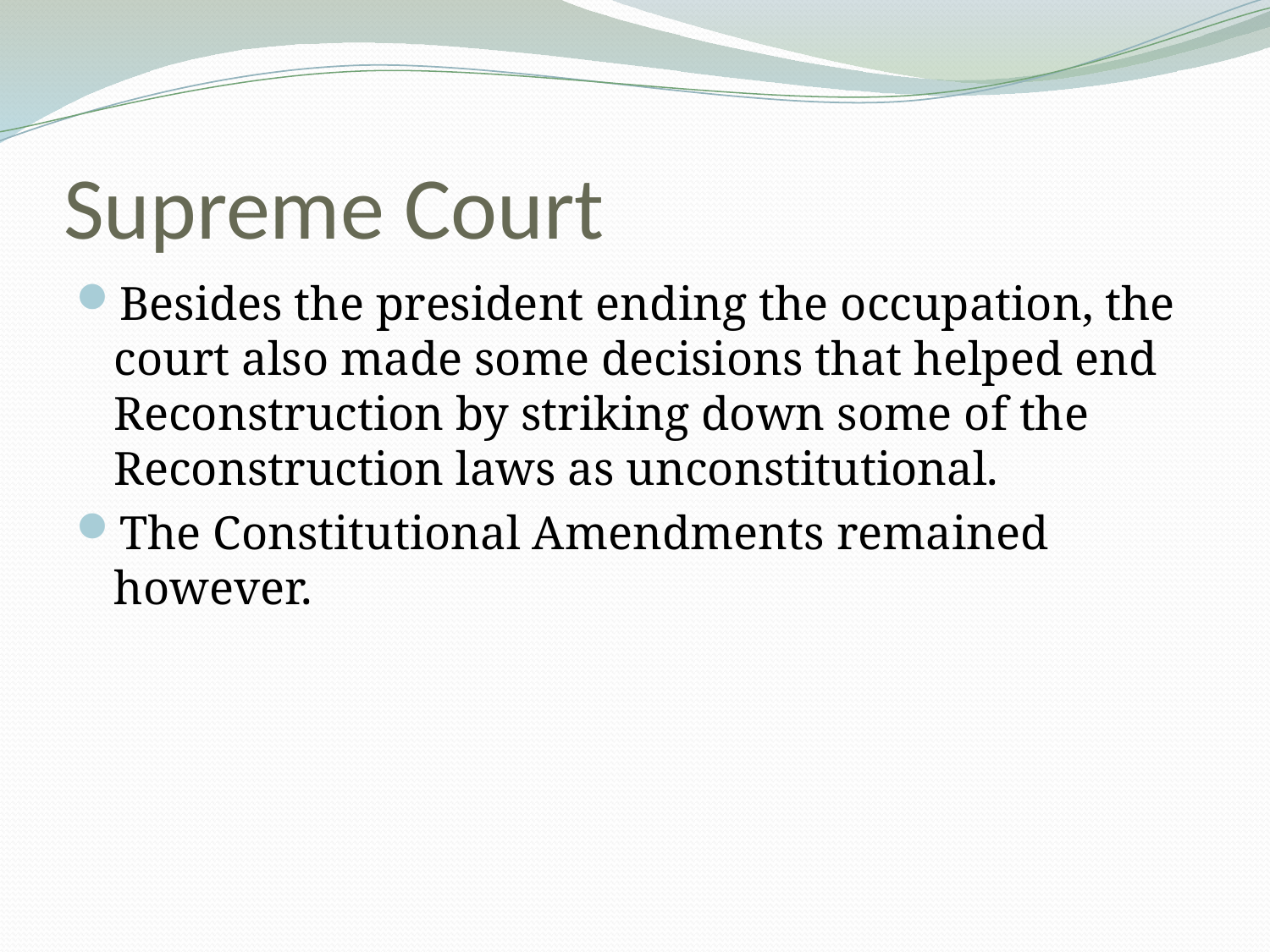

# Supreme Court
Besides the president ending the occupation, the court also made some decisions that helped end Reconstruction by striking down some of the Reconstruction laws as unconstitutional.
The Constitutional Amendments remained however.